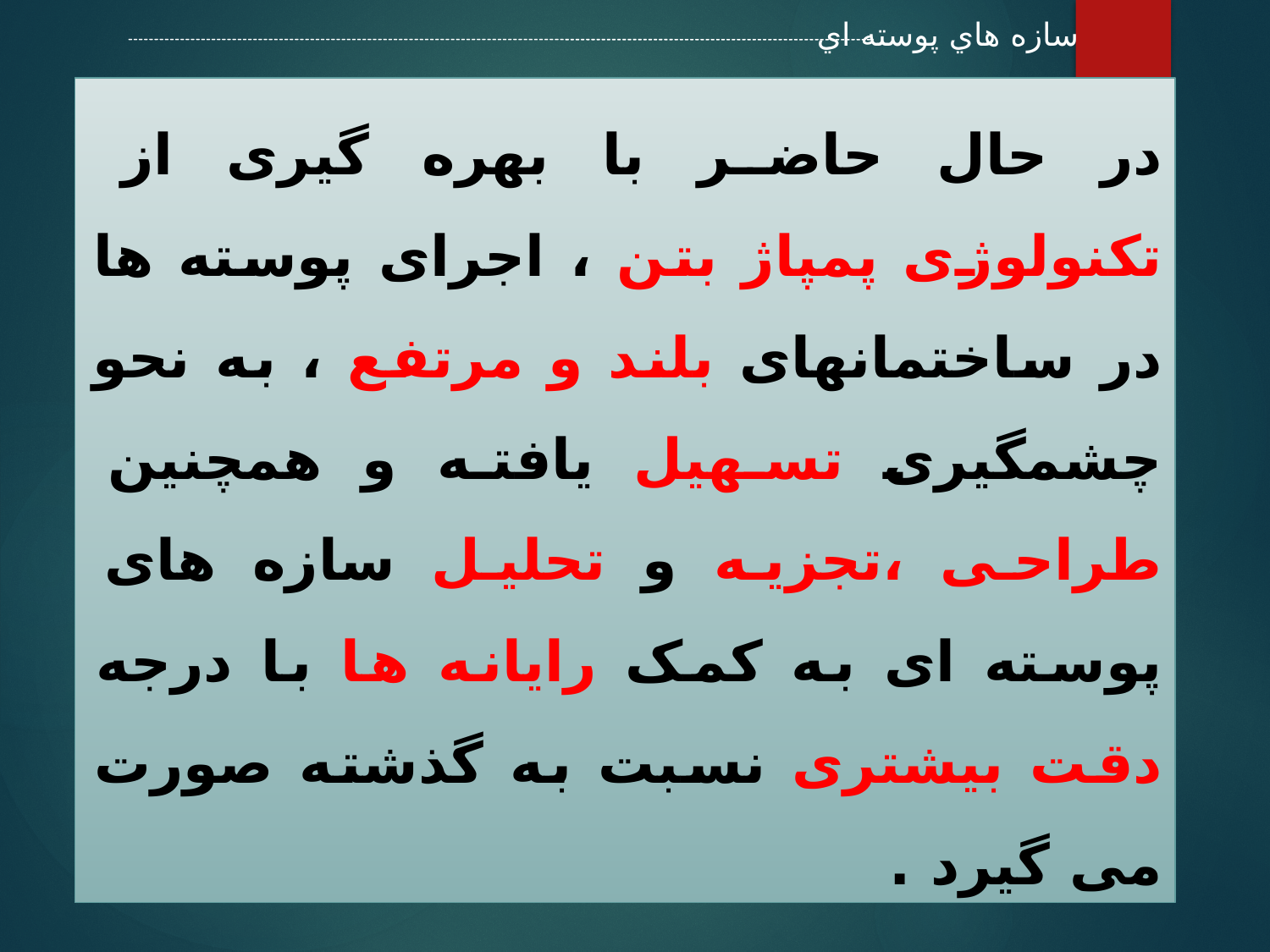

سازه هاي پوسته اي
در حال حاضر با بهره گیری از تکنولوژی پمپاژ بتن ، اجرای پوسته ها در ساختمانهای بلند و مرتفع ، به نحو چشمگیری تسهیل یافته و همچنین طراحی ،تجزیه و تحلیل سازه های پوسته ای به کمک رایانه ها با درجه دقت بیشتری نسبت به گذشته صورت می گیرد .